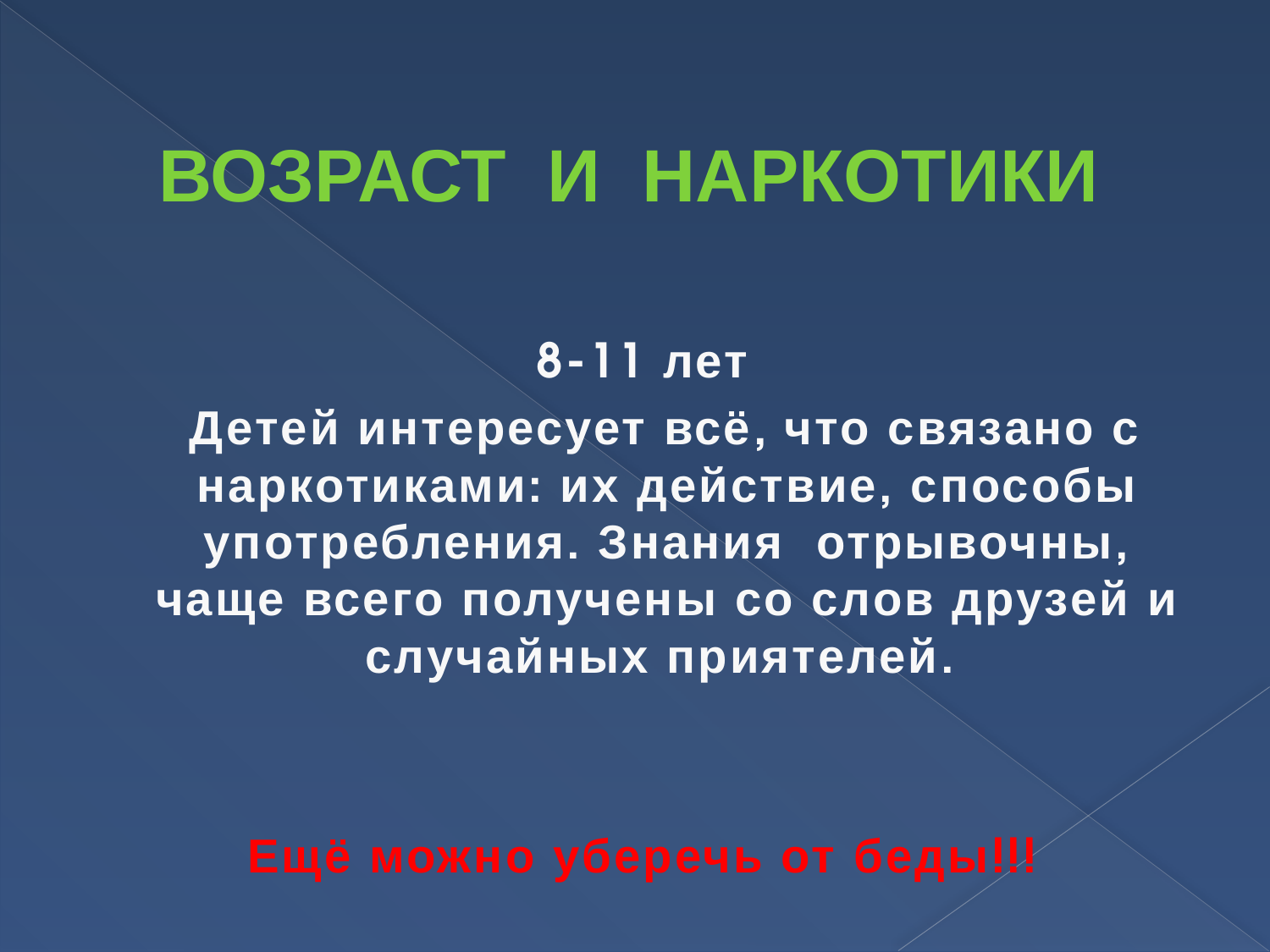

# Возраст  и  наркотики

8-11 лет
   Детей интересует всё, что связано с наркотиками: их действие, способы употребления. Знания  отрывочны, чаще всего получены со слов друзей и случайных приятелей.

Ещё можно уберечь от беды!!!